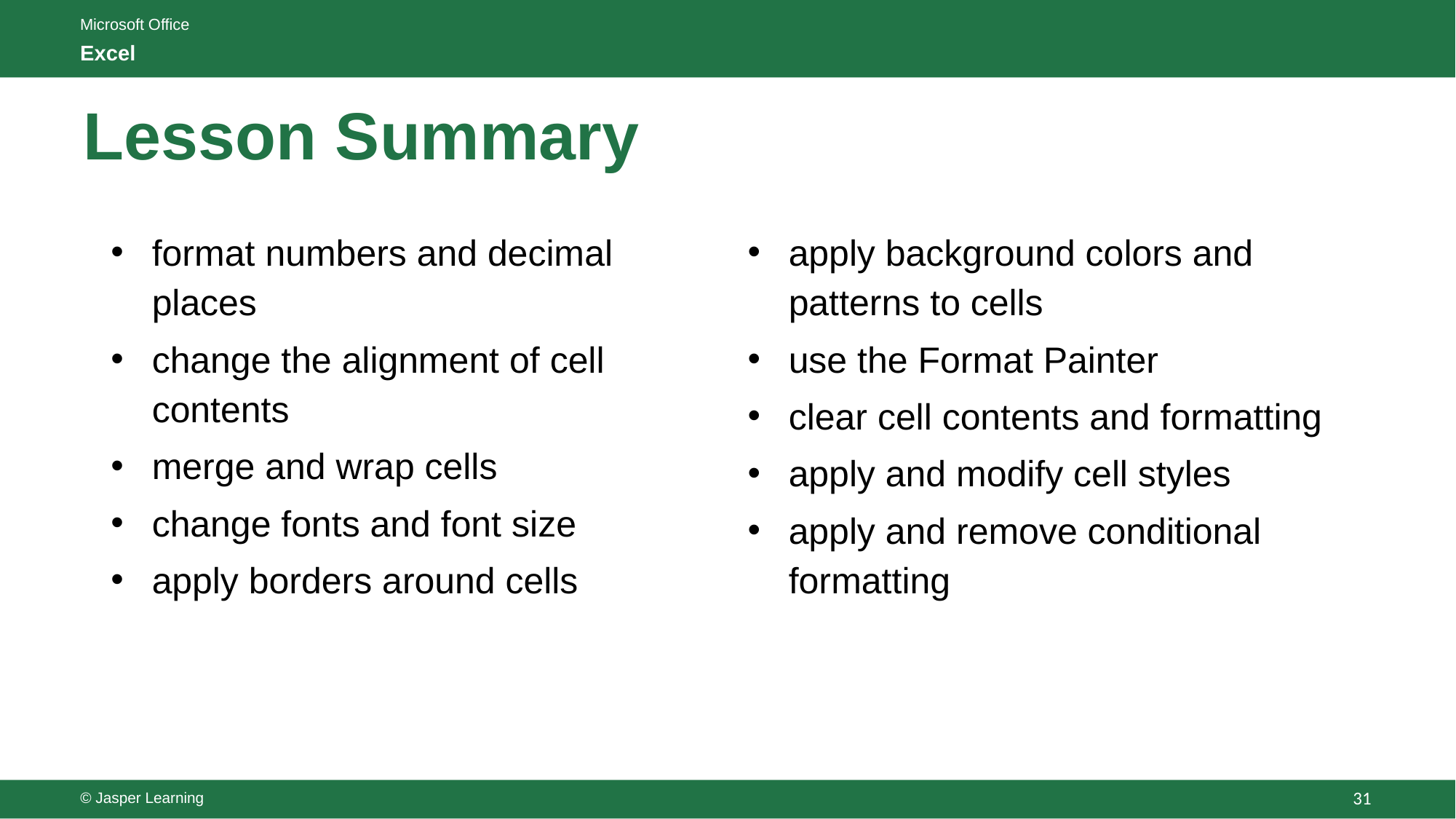

# Lesson Summary
format numbers and decimal places​
change the alignment of cell contents​
merge and wrap cells
change fonts and font size
apply borders around cells
apply background colors and patterns to cells
use the Format Painter​
clear cell contents and formatting​
apply and modify cell styles​
apply and remove conditional formatting​​
© Jasper Learning
31